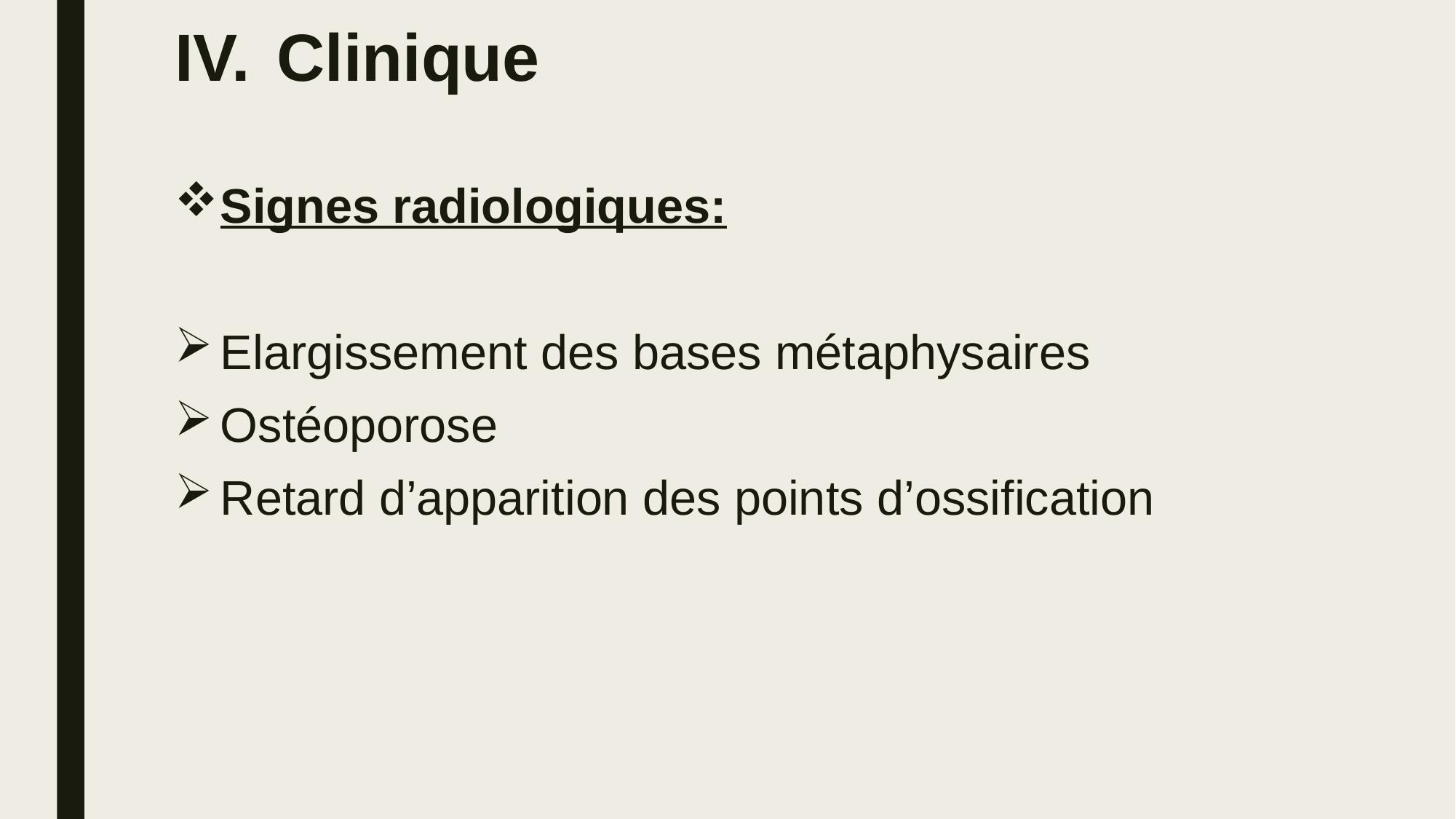

# Clinique
Signes radiologiques:

Elargissement des bases métaphysaires
Ostéoporose
Retard d’apparition des points d’ossification